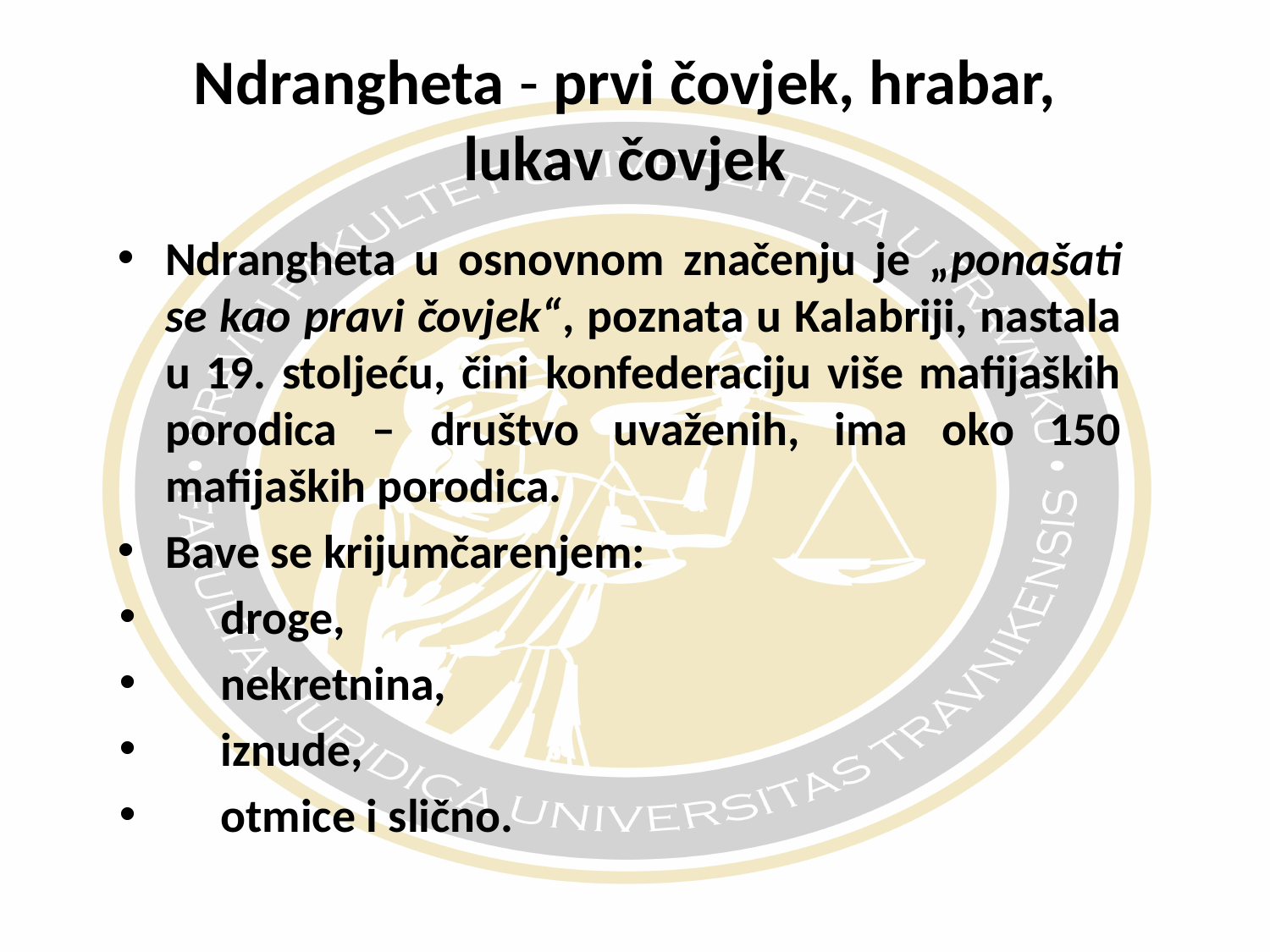

# Ndrangheta - prvi čovjek, hrabar, lukav čovjek
Ndrangheta u osnovnom značenju je „ponašati se kao pravi čovjek“, poznata u Kalabriji, nastala u 19. stoljeću, čini konfederaciju više mafijaških porodica – društvo uvaženih, ima oko 150 mafijaških porodica.
Bave se krijumčarenjem:
droge,
nekretnina,
iznude,
otmice i slično.